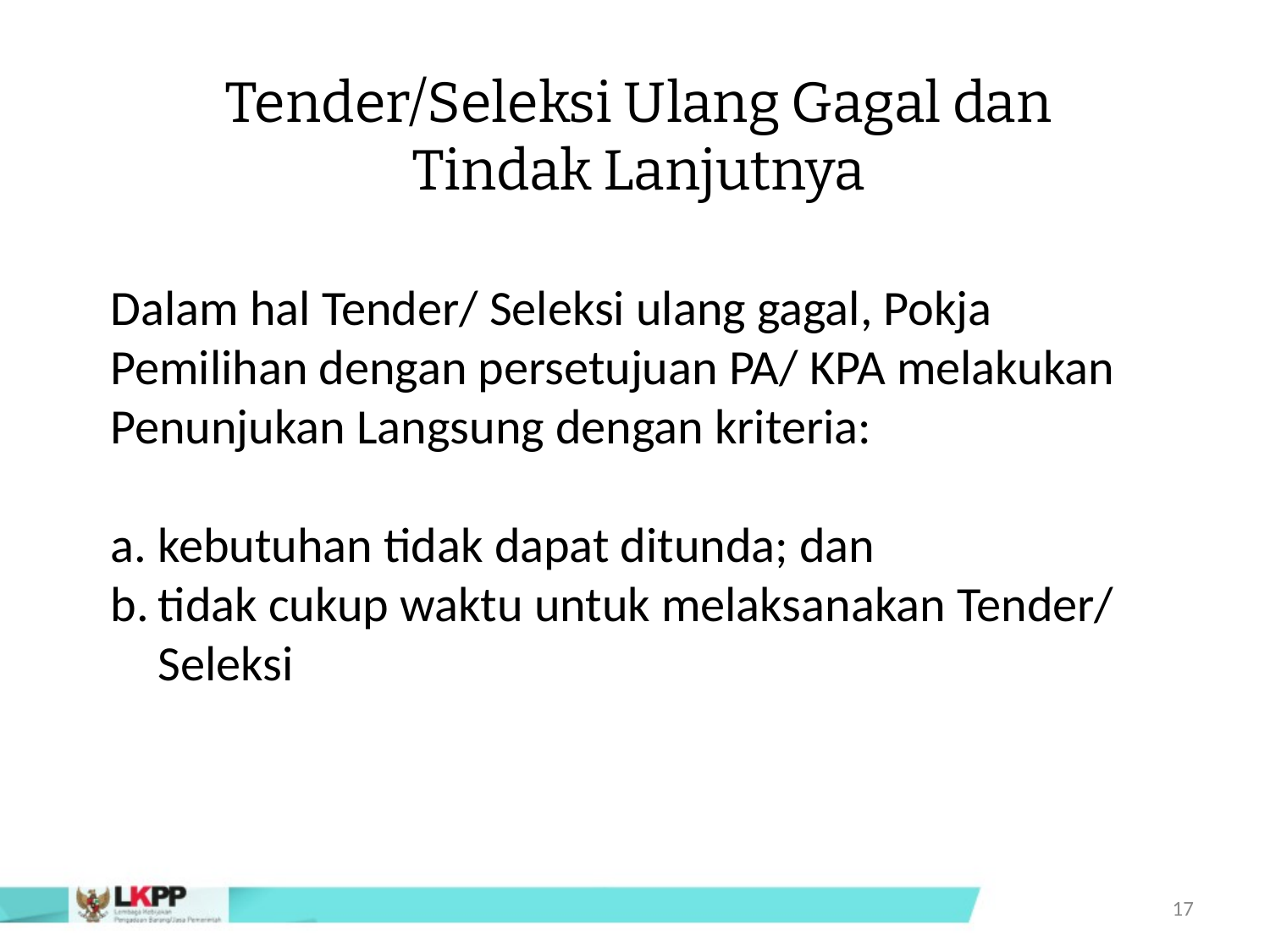

Tender/Seleksi Ulang Gagal dan
Tindak Lanjutnya
Dalam hal Tender/ Seleksi ulang gagal, Pokja Pemilihan dengan persetujuan PA/ KPA melakukan Penunjukan Langsung dengan kriteria:

kebutuhan tidak dapat ditunda; dan
tidak cukup waktu untuk melaksanakan Tender/ Seleksi
17